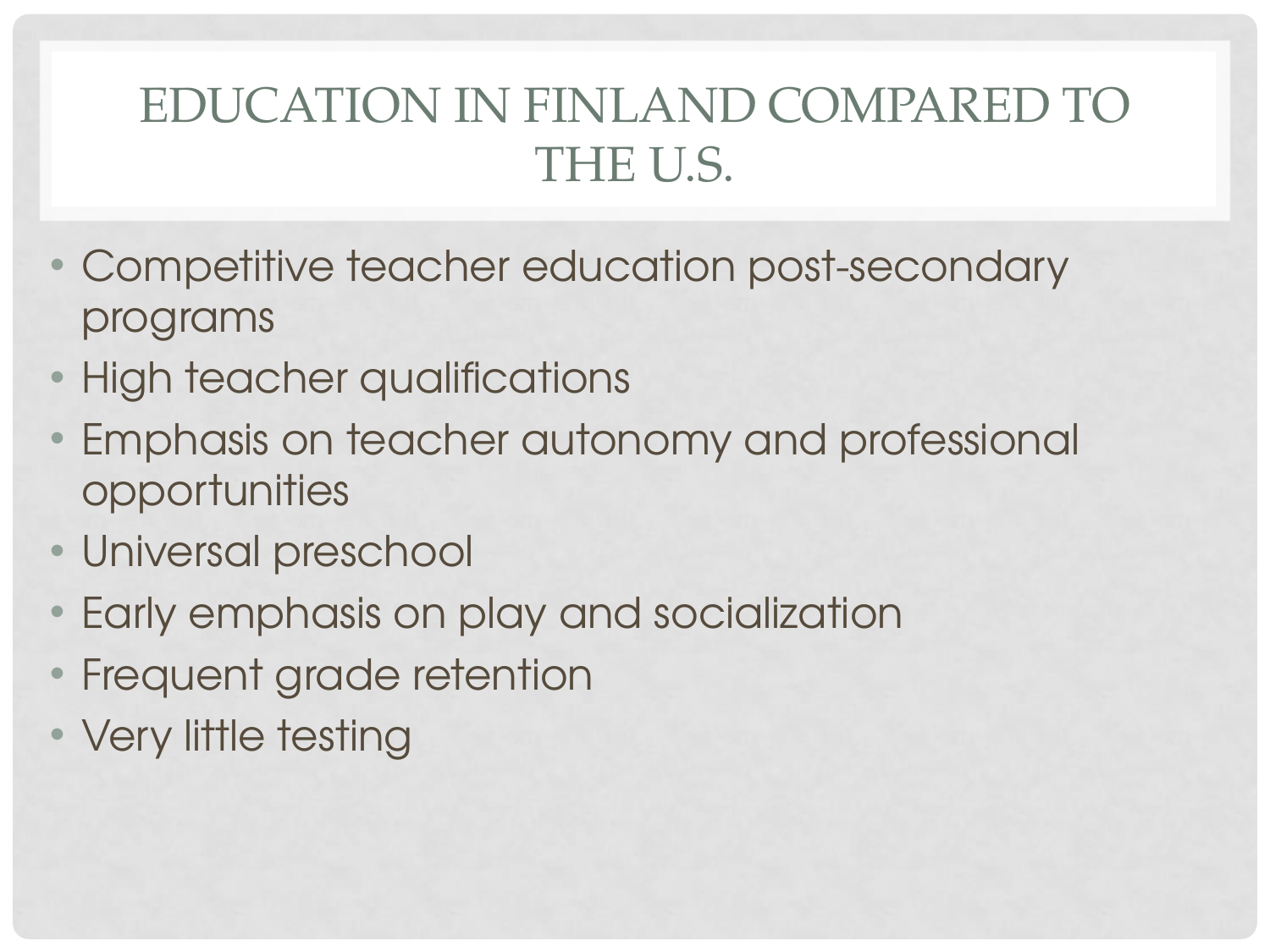

# EDUCATION IN FINLAND COMPARED TO THE U.S.
Competitive teacher education post-secondary programs
High teacher qualifications
Emphasis on teacher autonomy and professional opportunities
Universal preschool
Early emphasis on play and socialization
Frequent grade retention
Very little testing